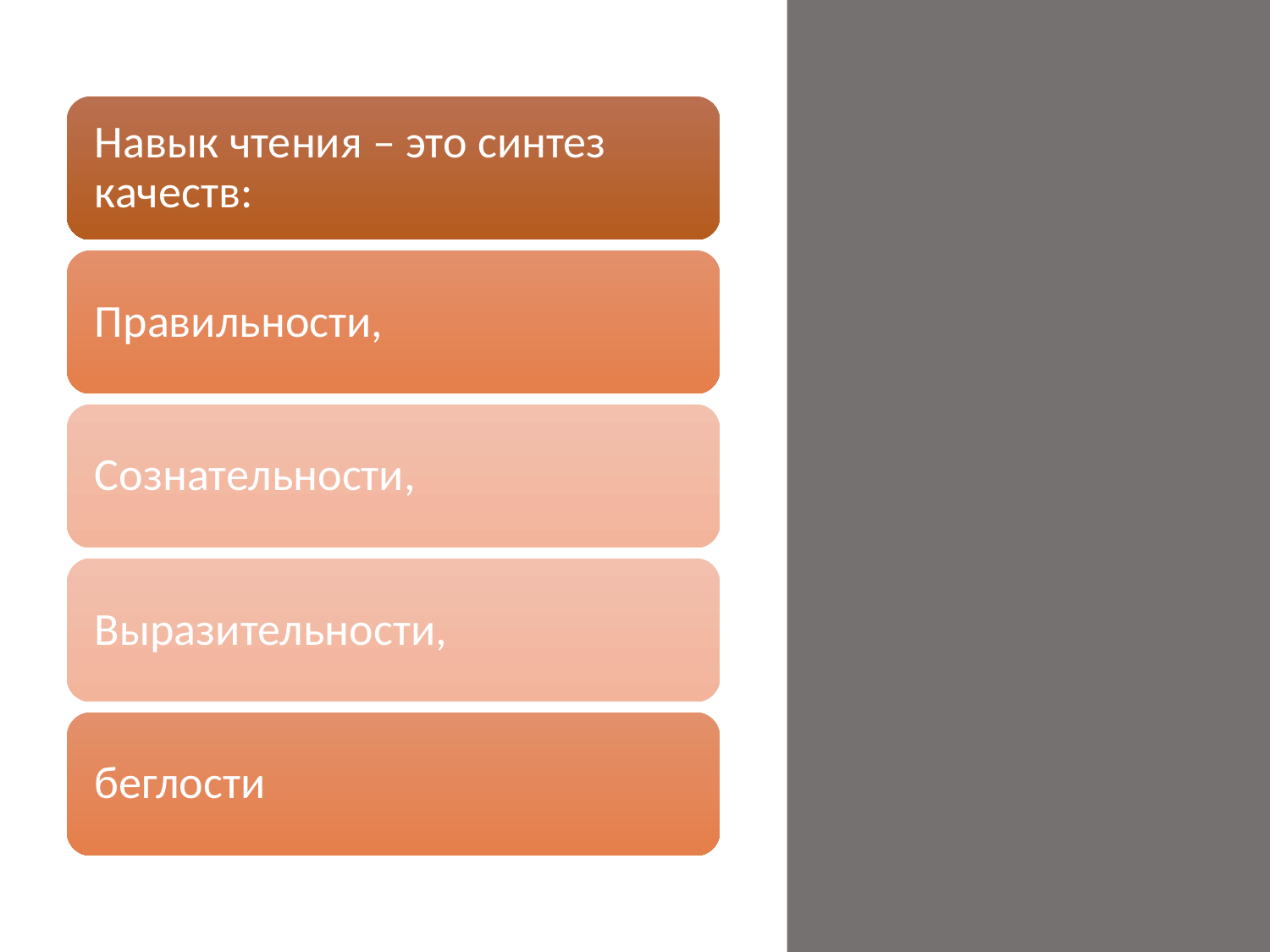

Навык чтения – это синтез  качеств:
Правильности,
Сознательности,
Выразительности,
беглости